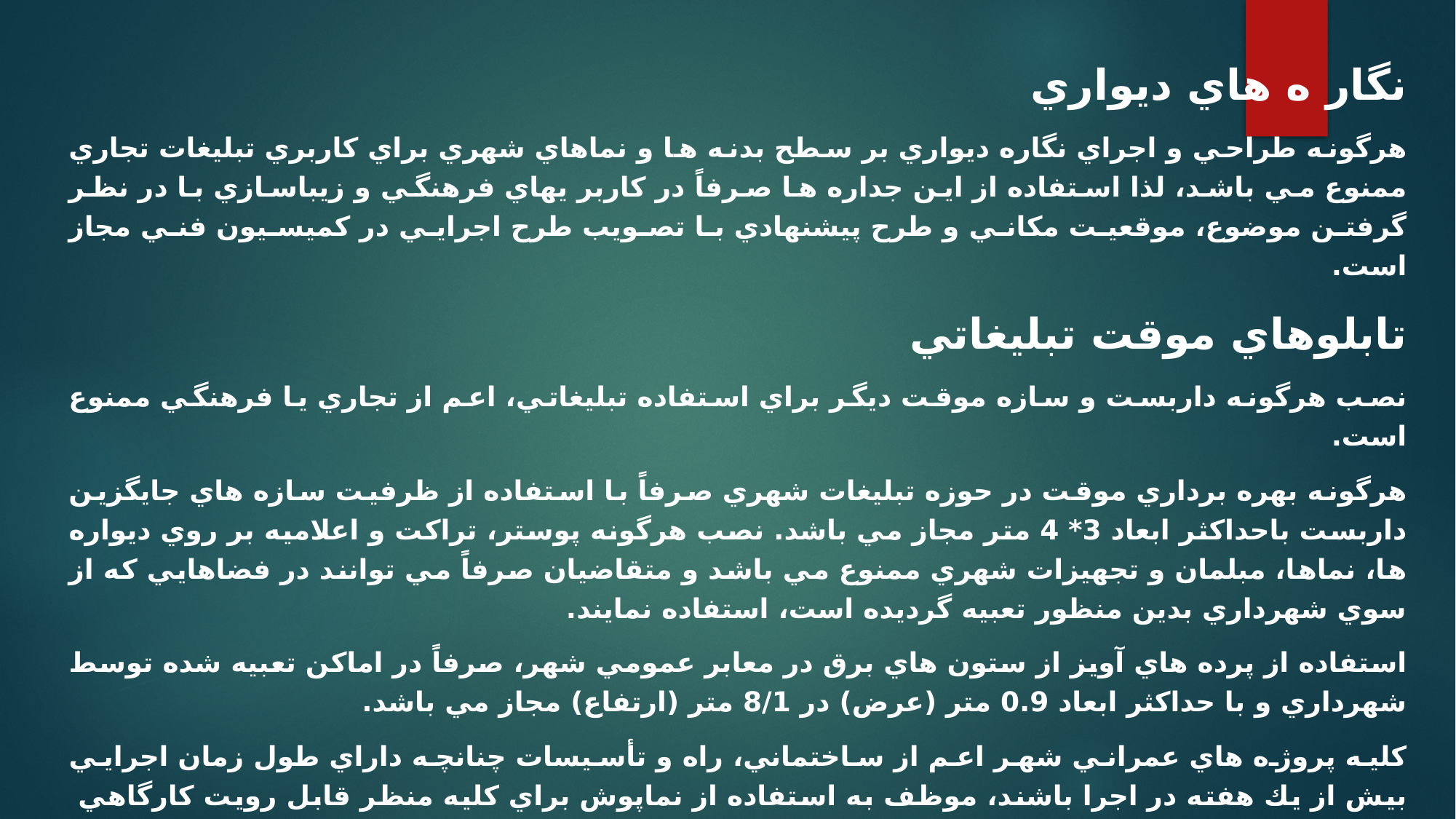

نگار ه هاي ديواري
هرگونه طراحي و اجراي نگاره ديواري بر سطح بدنه ها و نماهاي شهري براي كاربري تبليغات تجاري ممنوع مي باشد، لذا استفاده از اين جداره ها صرفاً در كاربر يهاي فرهنگي و زيباسازي با در نظر گرفتن موضوع، موقعيت مكاني و طرح پيشنهادي با تصويب طرح اجرايي در كميسيون فني مجاز است.
تابلوهاي موقت تبليغاتي
نصب هرگونه داربست و سازه موقت ديگر براي استفاده تبليغاتي، اعم از تجاري يا فرهنگي ممنوع است.
هرگونه بهره برداري موقت در حوزه تبليغات شهري صرفاً با استفاده از ظرفيت سازه هاي جايگزين داربست باحداكثر ابعاد 3* 4 متر مجاز مي باشد. نصب هرگونه پوستر، تراكت و اعلاميه بر روي ديواره ها، نماها، مبلمان و تجهيزات شهري ممنوع مي باشد و متقاضيان صرفاً مي توانند در فضاهايي كه از سوي شهرداري بدين منظور تعبيه گرديده است، استفاده نمايند.
استفاده از پرده هاي آويز از ستون هاي برق در معابر عمومي شهر، صرفاً در اماكن تعبيه شده توسط شهرداري و با حداكثر ابعاد 0.9 متر (عرض) در 8/1 متر (ارتفاع) مجاز مي باشد.
كليه پروژه هاي عمراني شهر اعم از ساختماني، راه و تأسيسات چنانچه داراي طول زمان اجرايي بيش از يك هفته در اجرا باشند، موظف به استفاده از نماپوش براي كليه منظر قابل رويت كارگاهي  مي باشند.
هرگونه استفاده از پرچم هاي رنگي تزييني صرفاً در كاربردهاي فرهنگي و اجتماعي و به تشخيص شهرداري مجاز خواهد بود.